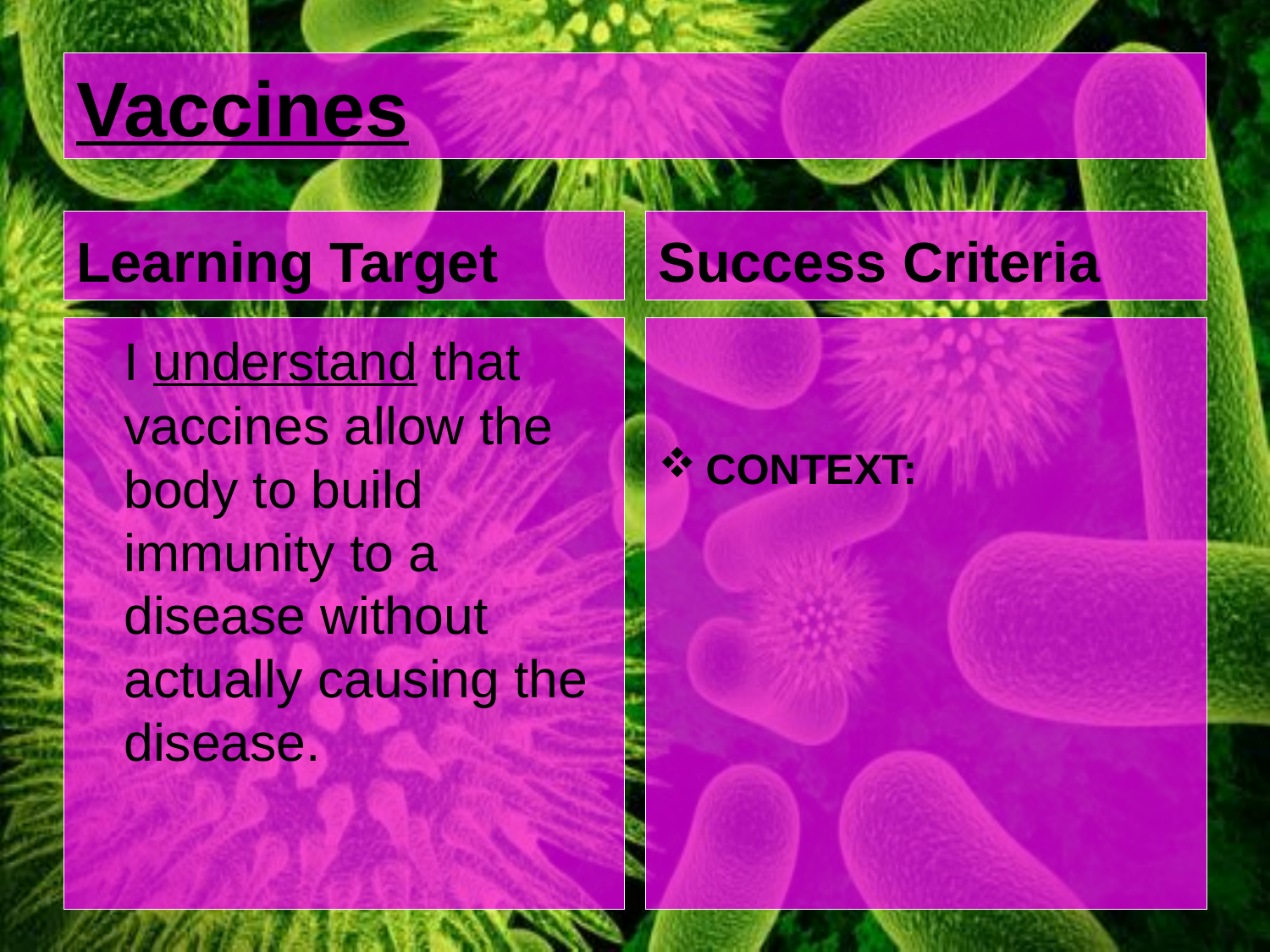

# Vaccines
Learning Target
Success Criteria
	I understand that vaccines allow the body to build immunity to a disease without actually causing the disease.

CONTEXT: